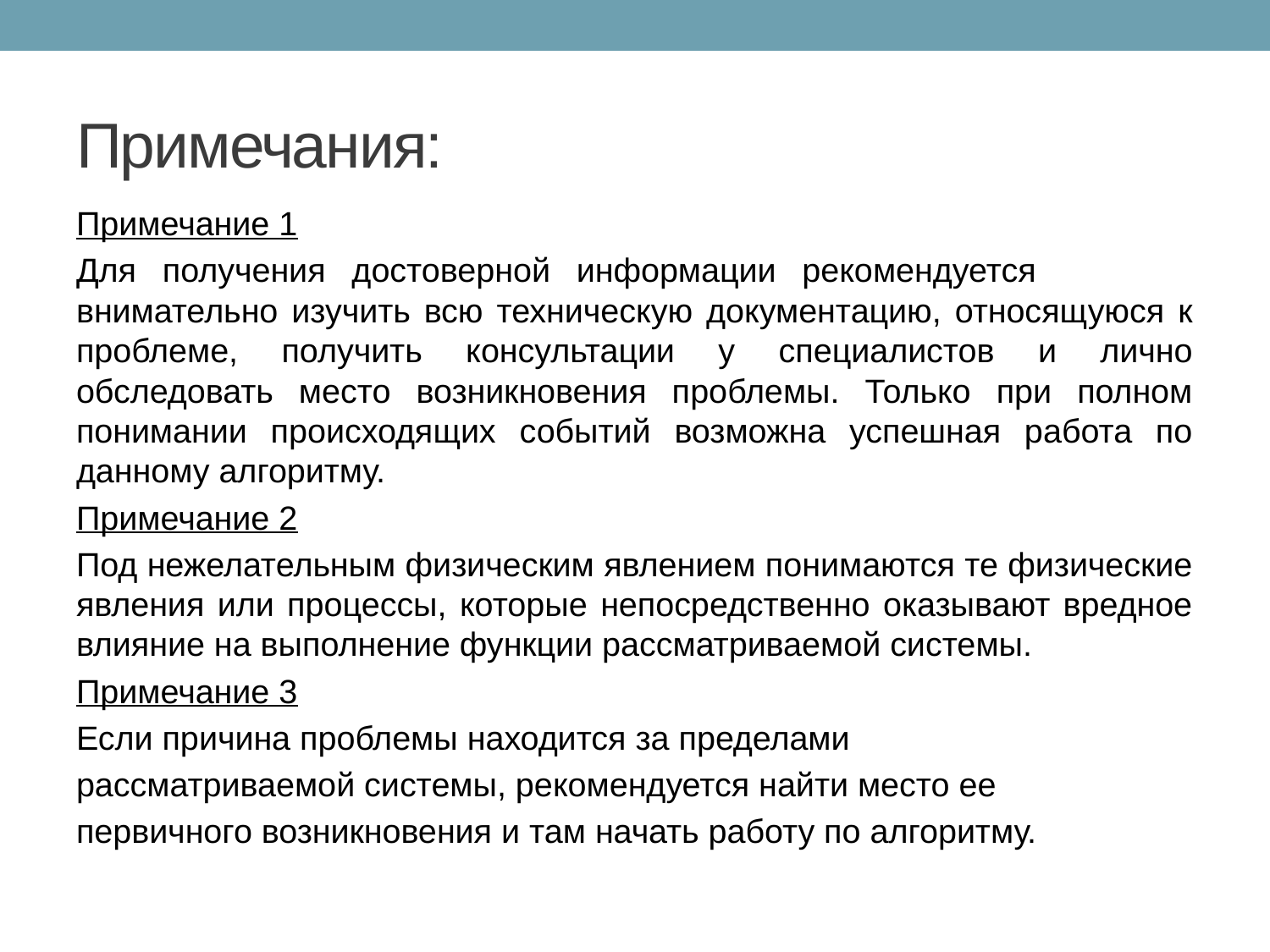

# Примечания:
Примечание 1
Для получения достоверной информации рекомендуется       внимательно изучить всю техническую документацию, относящуюся к проблеме, получить консультации у специалистов и лично обследовать место возникновения проблемы. Только при полном понимании происходящих событий возможна успешная работа по данному алгоритму.
Примечание 2
Под нежелательным физическим явлением понимаются те физические явления или процессы, которые непосредственно оказывают вредное влияние на выполнение функции рассматриваемой системы.
Примечание 3
Если причина проблемы находится за пределами
рассматриваемой системы, рекомендуется найти место ее
первичного возникновения и там начать работу по алгоритму.